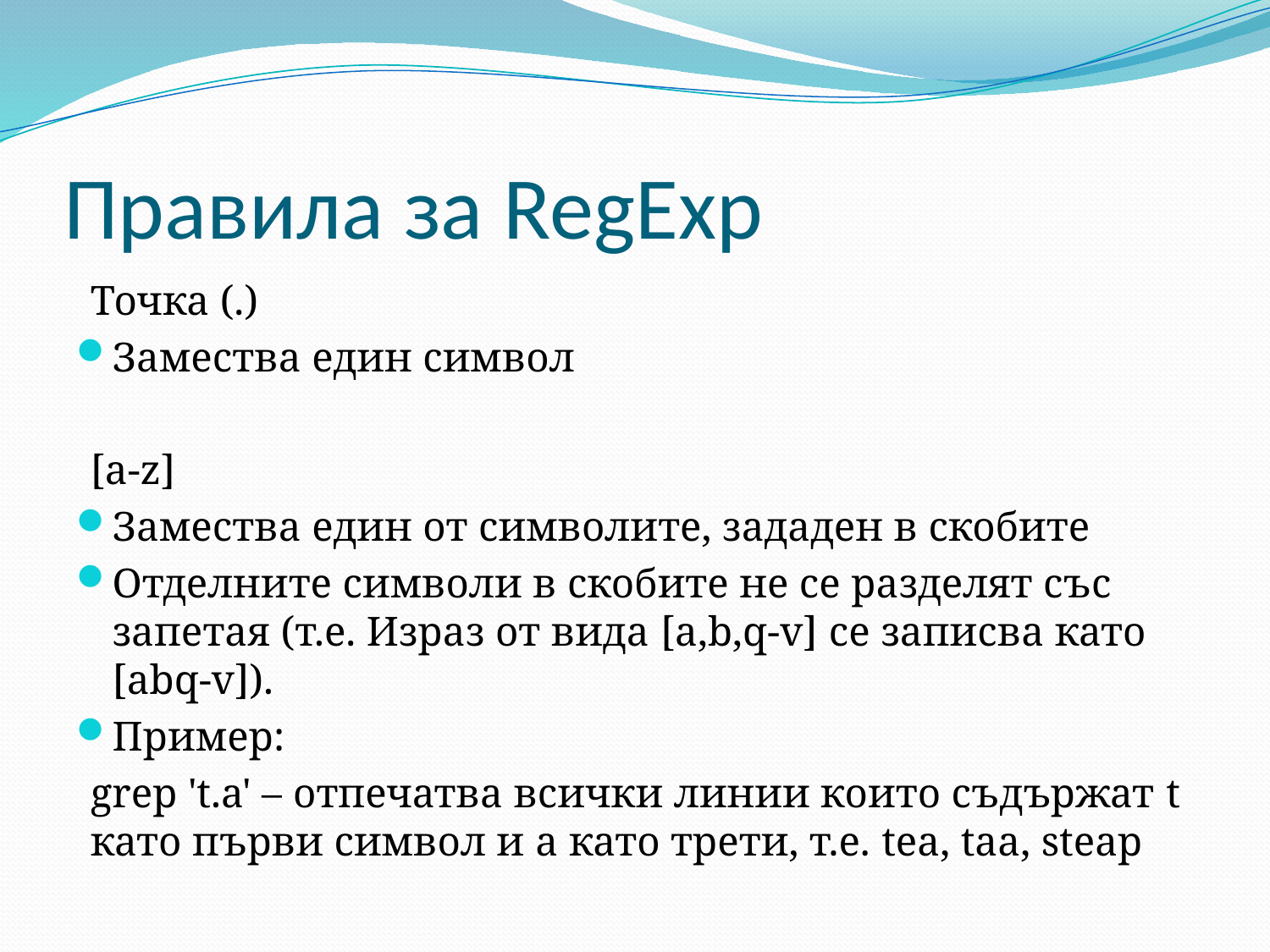

# Правила за RegExp
Точка (.)
Замества един символ

[a-z]
Замества един от символите, зададен в скобите
Отделните символи в скобите не се разделят със запетая (т.е. Израз от вида [a,b,q-v] се записва като [abq-v]).
Пример:
grep 't.a' – отпечатва всички линии които съдържат t като първи символ и a като трети, т.е. tea, taa, steap